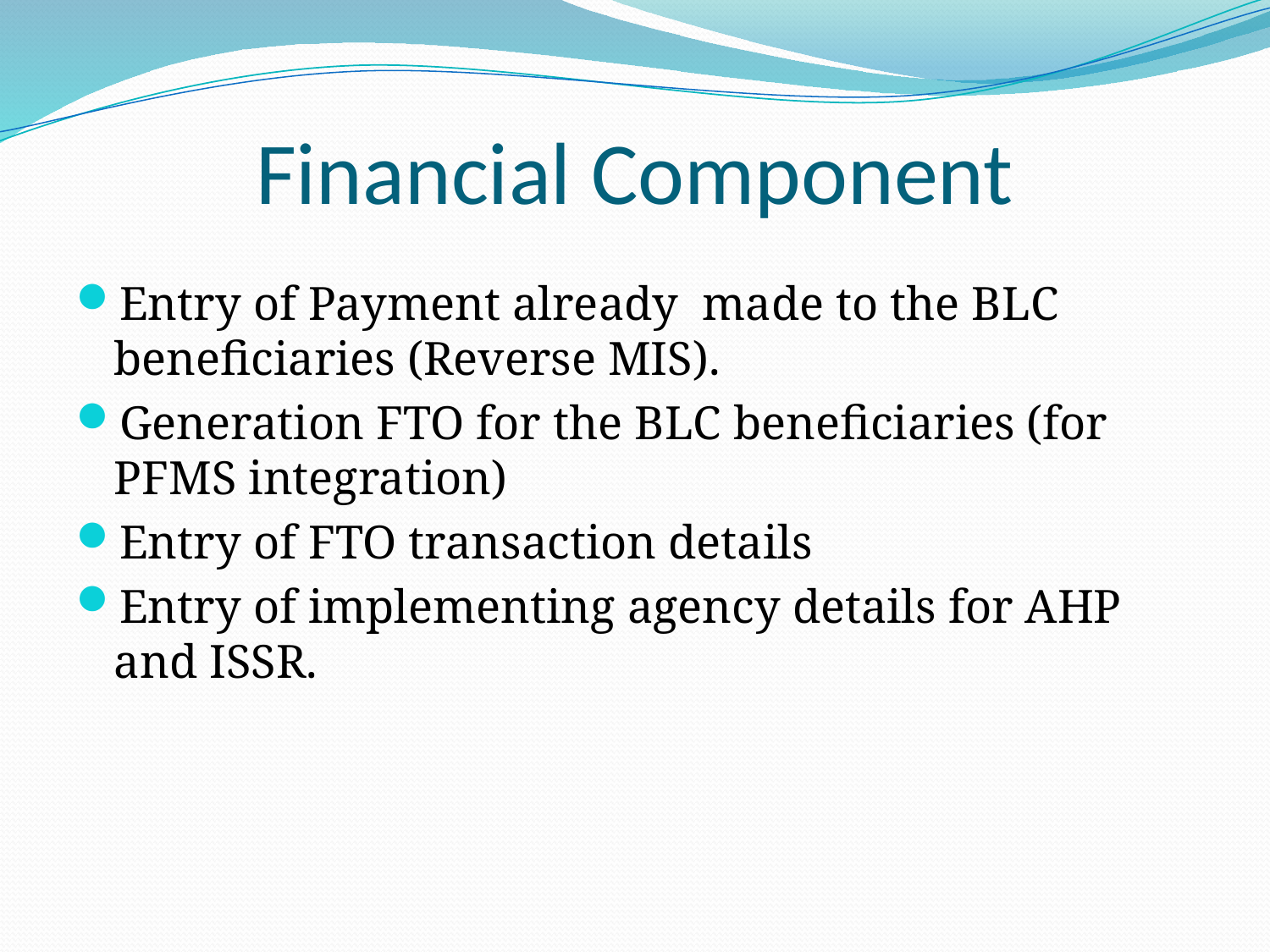

# Financial Component
Entry of Payment already  made to the BLC beneficiaries (Reverse MIS).
Generation FTO for the BLC beneficiaries (for PFMS integration)
Entry of FTO transaction details
Entry of implementing agency details for AHP and ISSR.